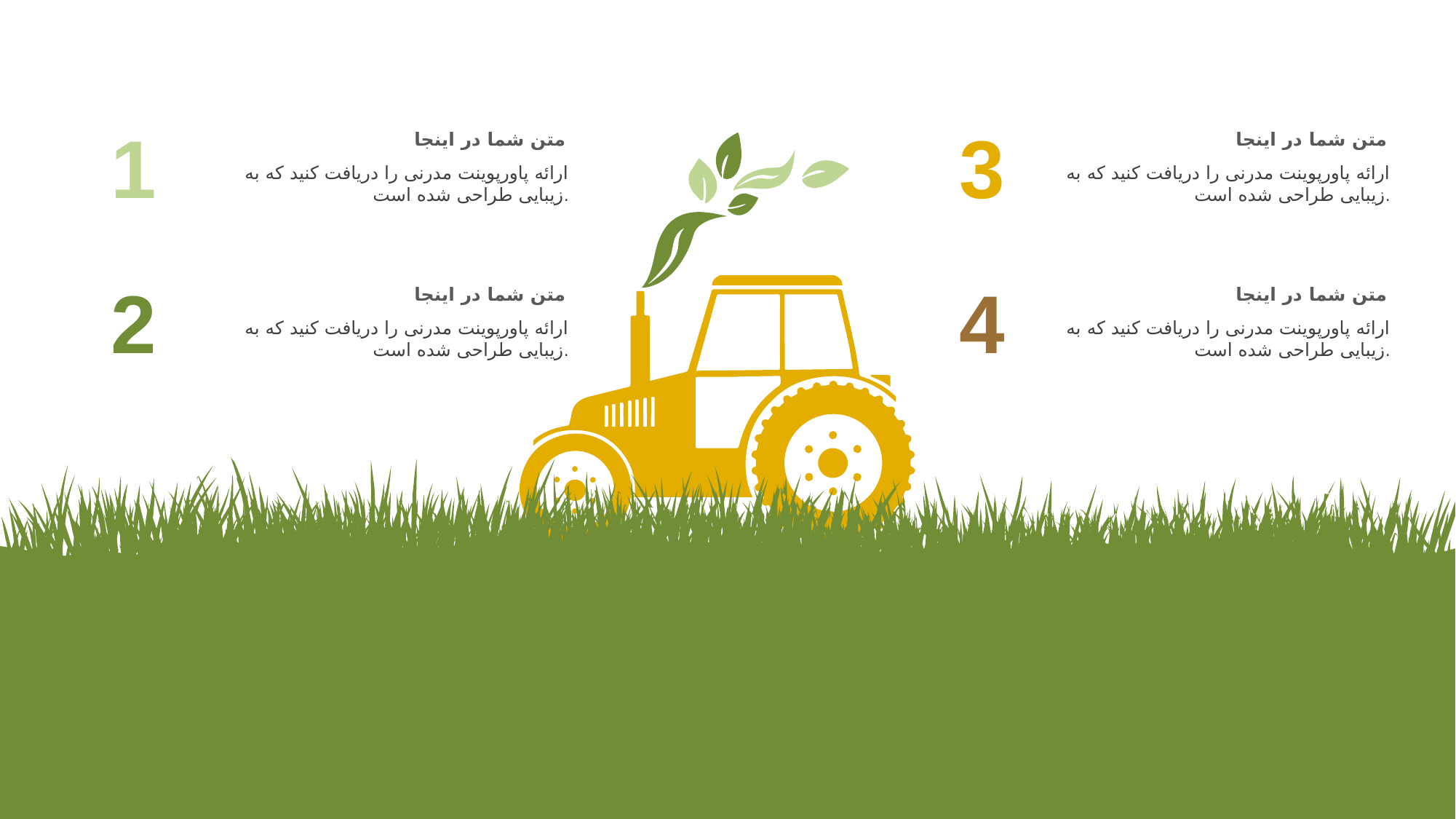

1
3
متن شما در اینجا
ارائه پاورپوینت مدرنی را دریافت کنید که به زیبایی طراحی شده است.
متن شما در اینجا
ارائه پاورپوینت مدرنی را دریافت کنید که به زیبایی طراحی شده است.

2
4
متن شما در اینجا
ارائه پاورپوینت مدرنی را دریافت کنید که به زیبایی طراحی شده است.
متن شما در اینجا
ارائه پاورپوینت مدرنی را دریافت کنید که به زیبایی طراحی شده است.